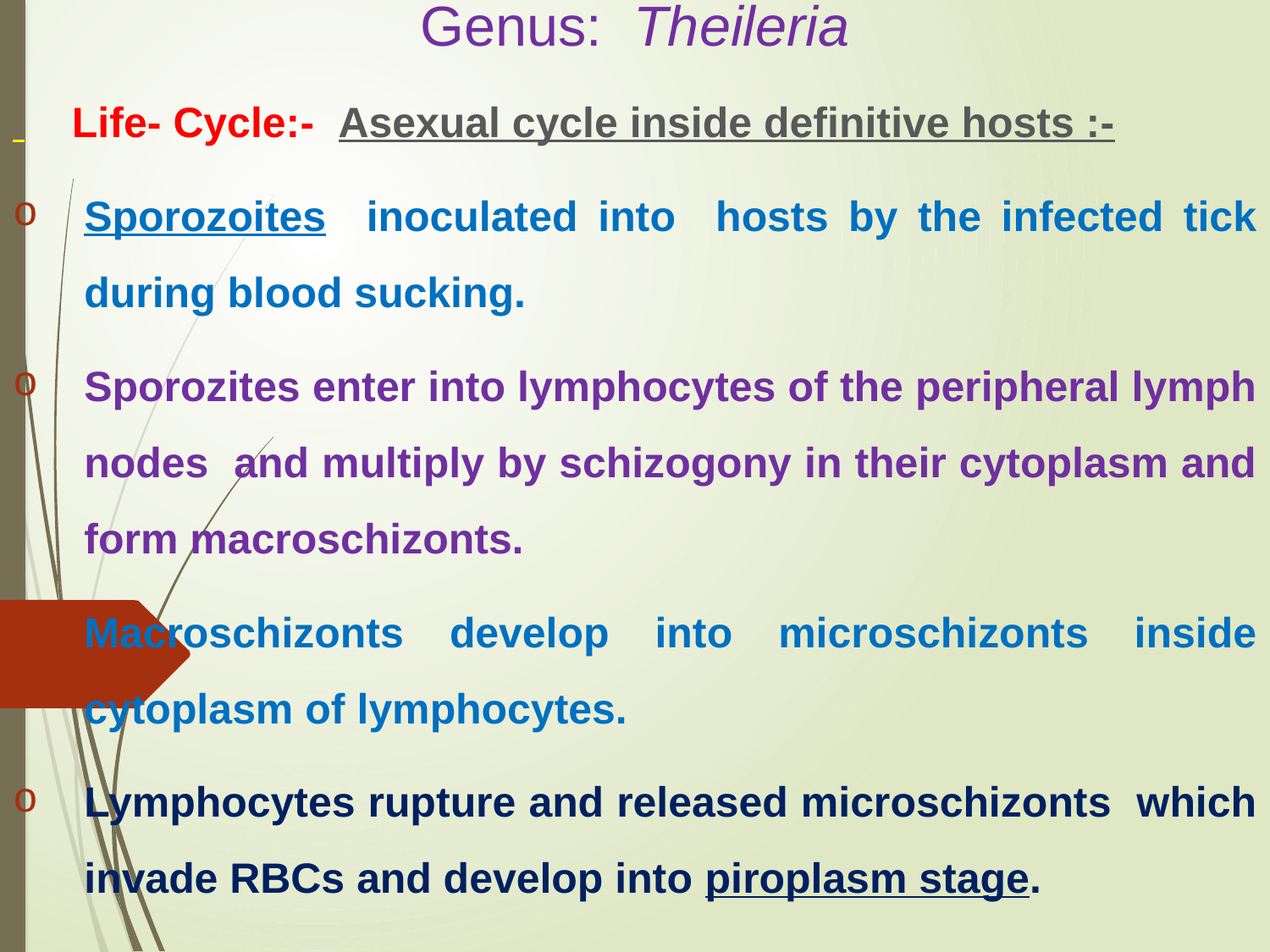

# Genus:  Theileria
     Life- Cycle:-  Asexual cycle inside definitive hosts :-
Sporozoites  inoculated into  hosts by the infected tick during blood sucking.
Sporozites enter into lymphocytes of the peripheral lymph nodes  and multiply by schizogony in their cytoplasm and form macroschizonts.
Macroschizonts develop into microschizonts inside cytoplasm of lymphocytes.
Lymphocytes rupture and released microschizonts  which invade RBCs and develop into piroplasm stage.